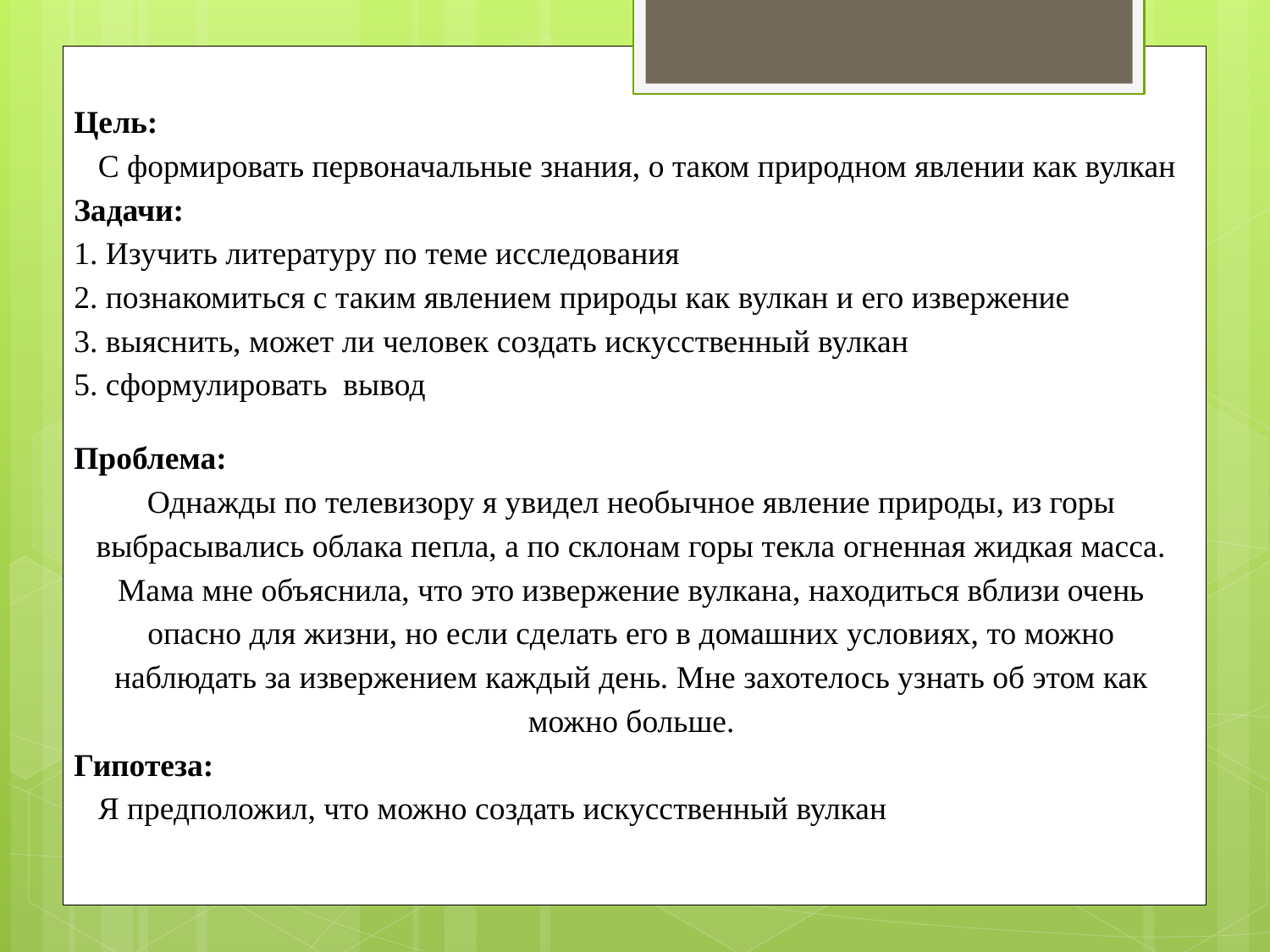

Цель:
   С формировать первоначальные знания, о таком природном явлении как вулкан
Задачи:
1. Изучить литературу по теме исследования
2. познакомиться с таким явлением природы как вулкан и его извержение
3. выяснить, может ли человек создать искусственный вулкан
5. сформулировать  вывод
Проблема:
Однажды по телевизору я увидел необычное явление природы, из горы выбрасывались облака пепла, а по склонам горы текла огненная жидкая масса. Мама мне объяснила, что это извержение вулкана, находиться вблизи очень опасно для жизни, но если сделать его в домашних условиях, то можно наблюдать за извержением каждый день. Мне захотелось узнать об этом как можно больше.
Гипотеза:
   Я предположил, что можно создать искусственный вулкан